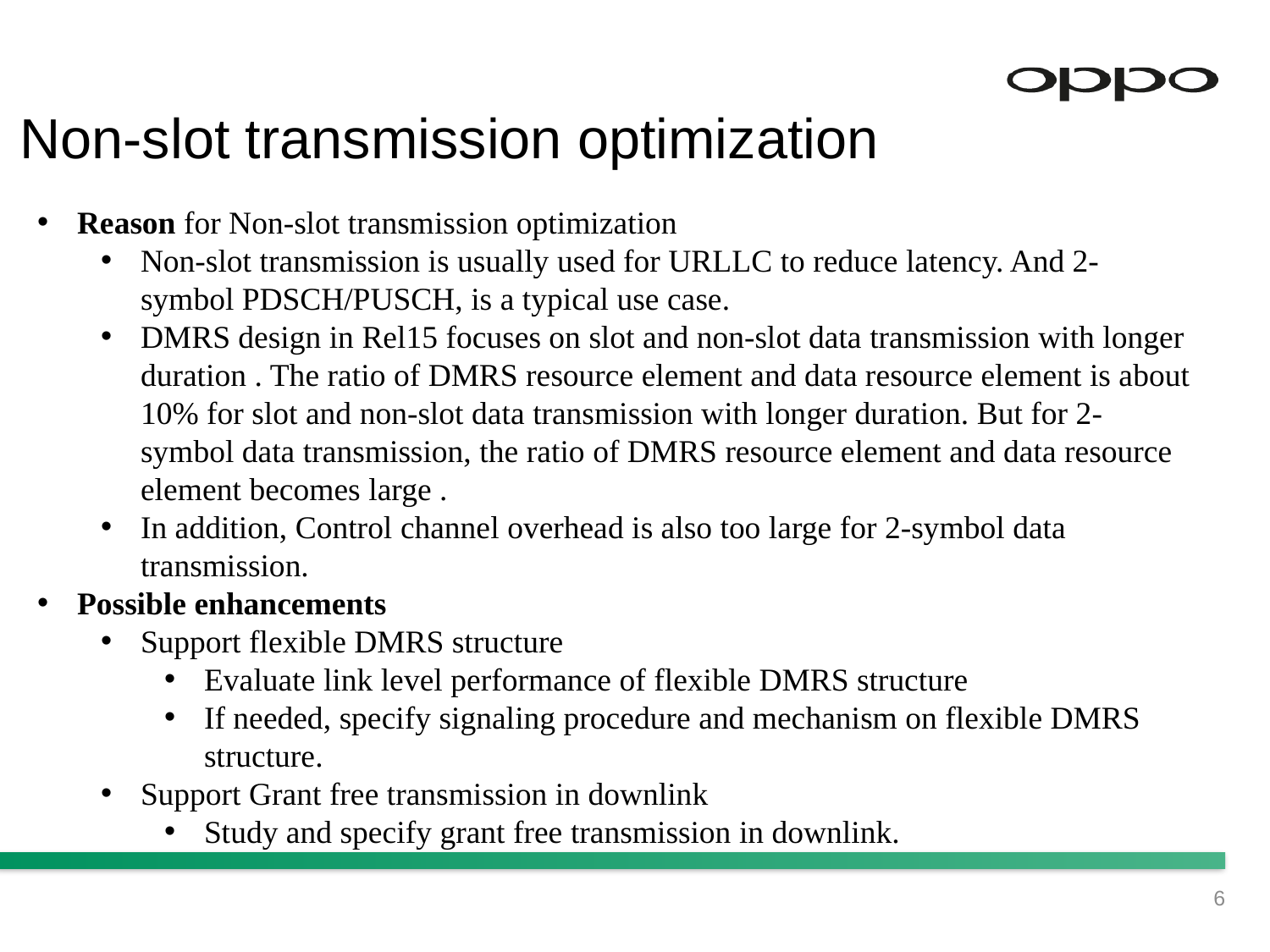

# Non-slot transmission optimization
Reason for Non-slot transmission optimization
Non-slot transmission is usually used for URLLC to reduce latency. And 2-symbol PDSCH/PUSCH, is a typical use case.
DMRS design in Rel15 focuses on slot and non-slot data transmission with longer duration . The ratio of DMRS resource element and data resource element is about 10% for slot and non-slot data transmission with longer duration. But for 2-symbol data transmission, the ratio of DMRS resource element and data resource element becomes large .
In addition, Control channel overhead is also too large for 2-symbol data transmission.
Possible enhancements
Support flexible DMRS structure
Evaluate link level performance of flexible DMRS structure
If needed, specify signaling procedure and mechanism on flexible DMRS structure.
Support Grant free transmission in downlink
Study and specify grant free transmission in downlink.

6